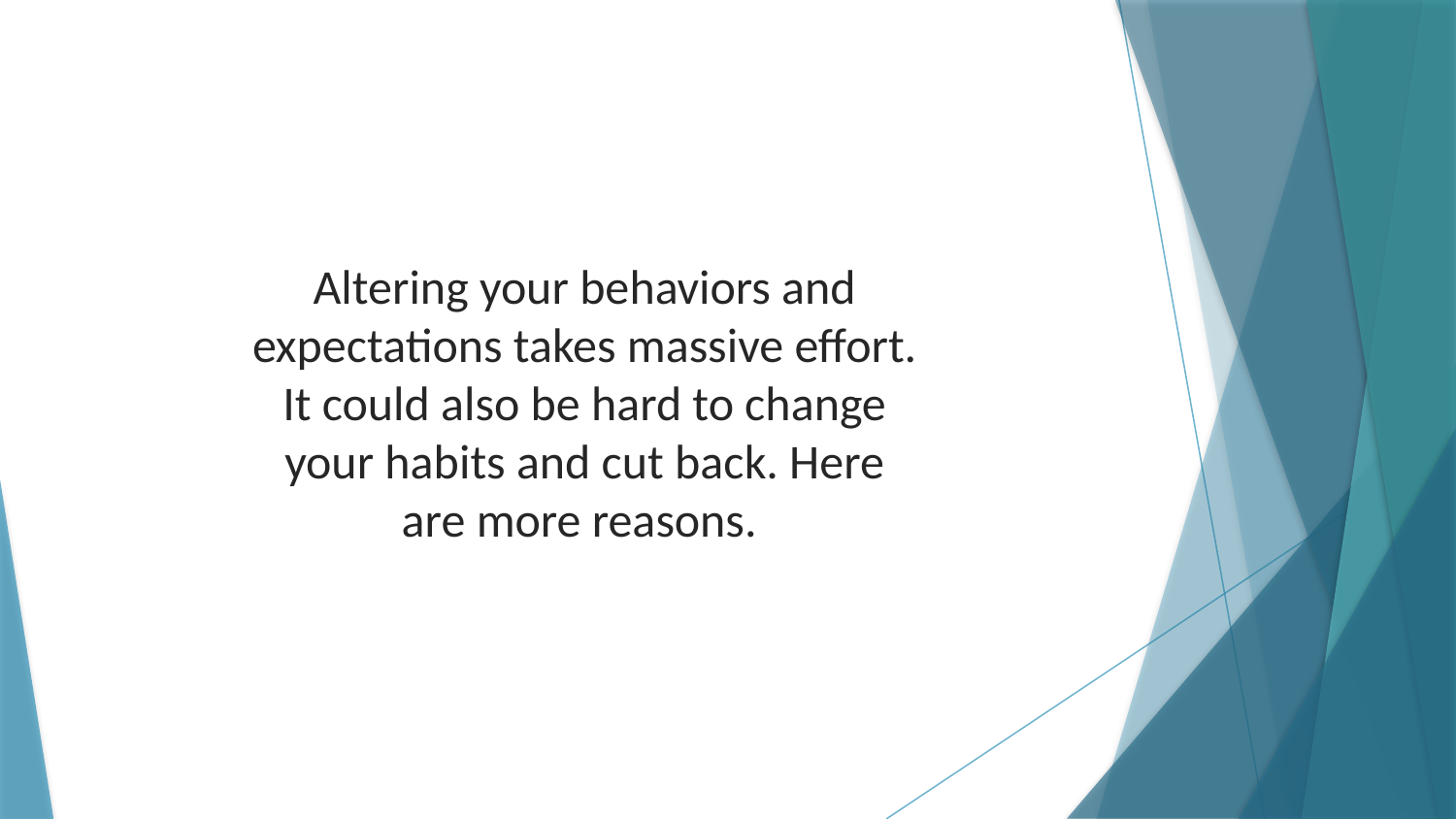

Altering your behaviors and expectations takes massive effort. It could also be hard to change your habits and cut back. Here are more reasons.